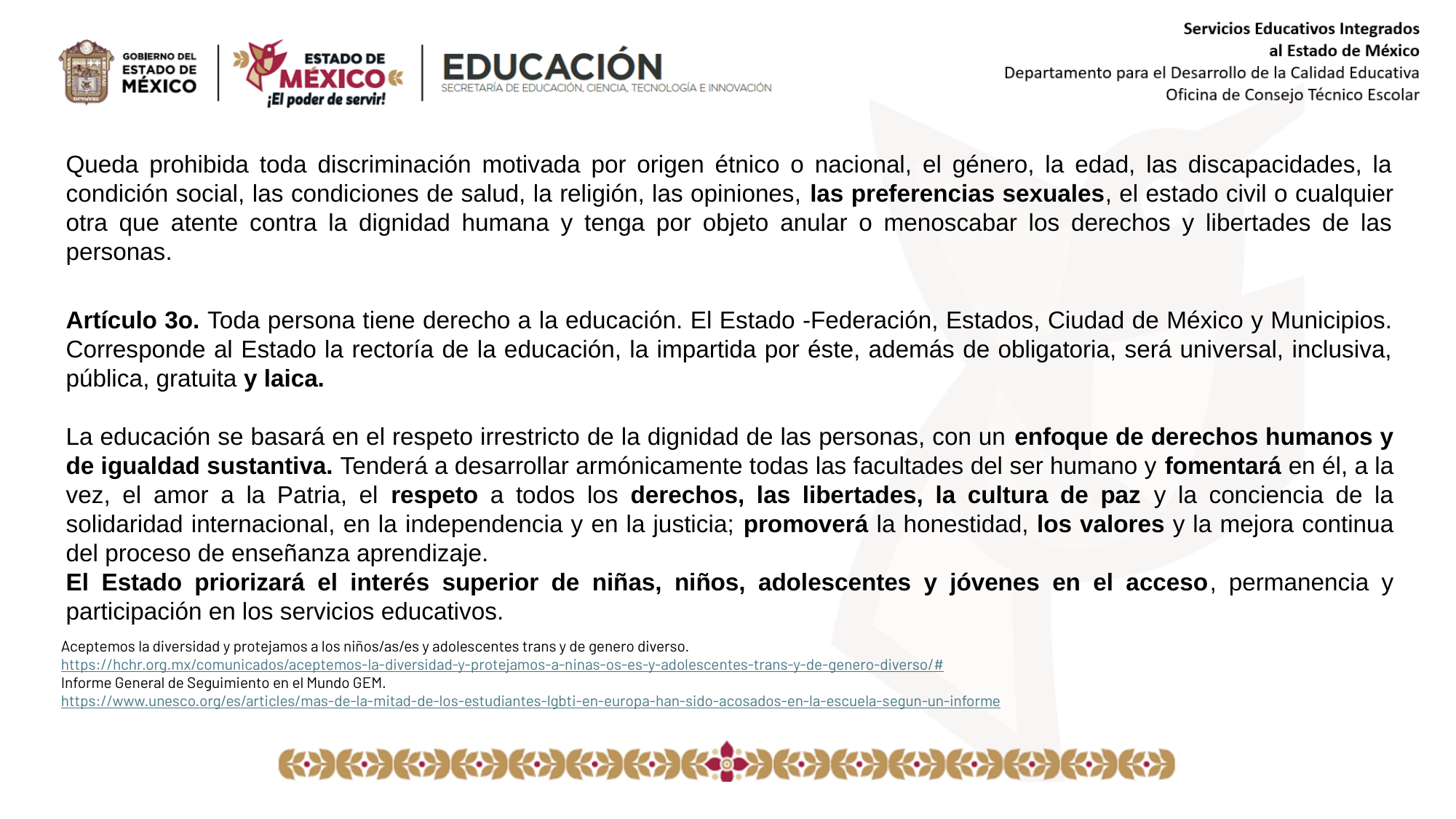

Queda prohibida toda discriminación motivada por origen étnico o nacional, el género, la edad, las discapacidades, la condición social, las condiciones de salud, la religión, las opiniones, las preferencias sexuales, el estado civil o cualquier otra que atente contra la dignidad humana y tenga por objeto anular o menoscabar los derechos y libertades de las personas.
Artículo 3o. Toda persona tiene derecho a la educación. El Estado -Federación, Estados, Ciudad de México y Municipios. Corresponde al Estado la rectoría de la educación, la impartida por éste, además de obligatoria, será universal, inclusiva, pública, gratuita y laica.

La educación se basará en el respeto irrestricto de la dignidad de las personas, con un enfoque de derechos humanos y de igualdad sustantiva. Tenderá a desarrollar armónicamente todas las facultades del ser humano y fomentará en él, a la vez, el amor a la Patria, el respeto a todos los derechos, las libertades, la cultura de paz y la conciencia de la solidaridad internacional, en la independencia y en la justicia; promoverá la honestidad, los valores y la mejora continua del proceso de enseñanza aprendizaje.
El Estado priorizará el interés superior de niñas, niños, adolescentes y jóvenes en el acceso, permanencia y participación en los servicios educativos.

Aceptemos la diversidad y protejamos a los niños/as/es y adolescentes trans y de genero diverso.
https://hchr.org.mx/comunicados/aceptemos-la-diversidad-y-protejamos-a-ninas-os-es-y-adolescentes-trans-y-de-genero-diverso/#
Informe General de Seguimiento en el Mundo GEM.
https://www.unesco.org/es/articles/mas-de-la-mitad-de-los-estudiantes-lgbti-en-europa-han-sido-acosados-en-la-escuela-segun-un-informe